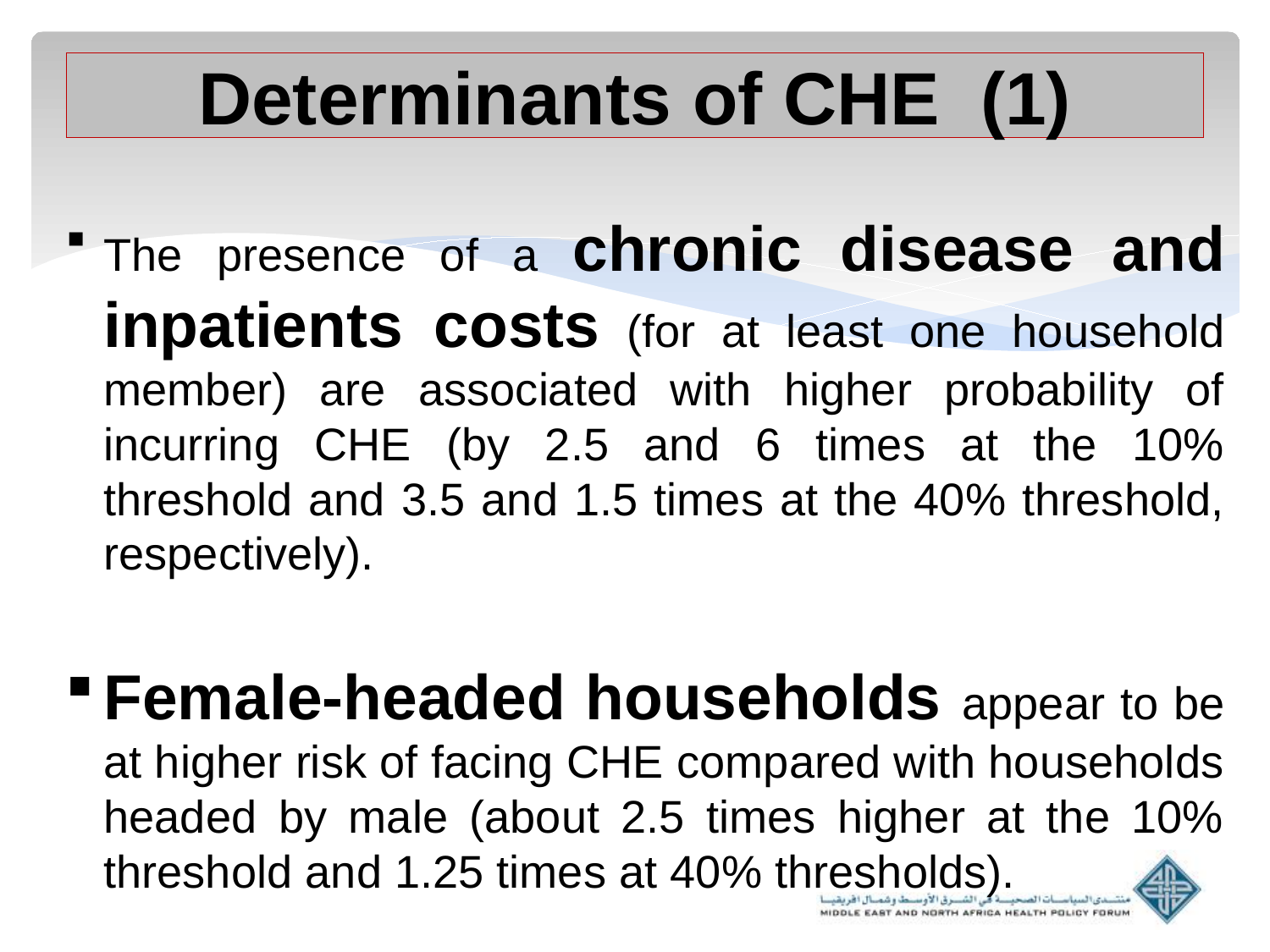

# Determinants of CHE  (1)
The presence of a chronic disease and inpatients costs (for at least one household member) are associated with higher probability of incurring CHE (by 2.5 and 6 times at the 10% threshold and 3.5 and 1.5 times at the 40% threshold, respectively).

Female-headed households appear to be at higher risk of facing CHE compared with households headed by male (about 2.5 times higher at the 10% threshold and 1.25 times at 40% thresholds).